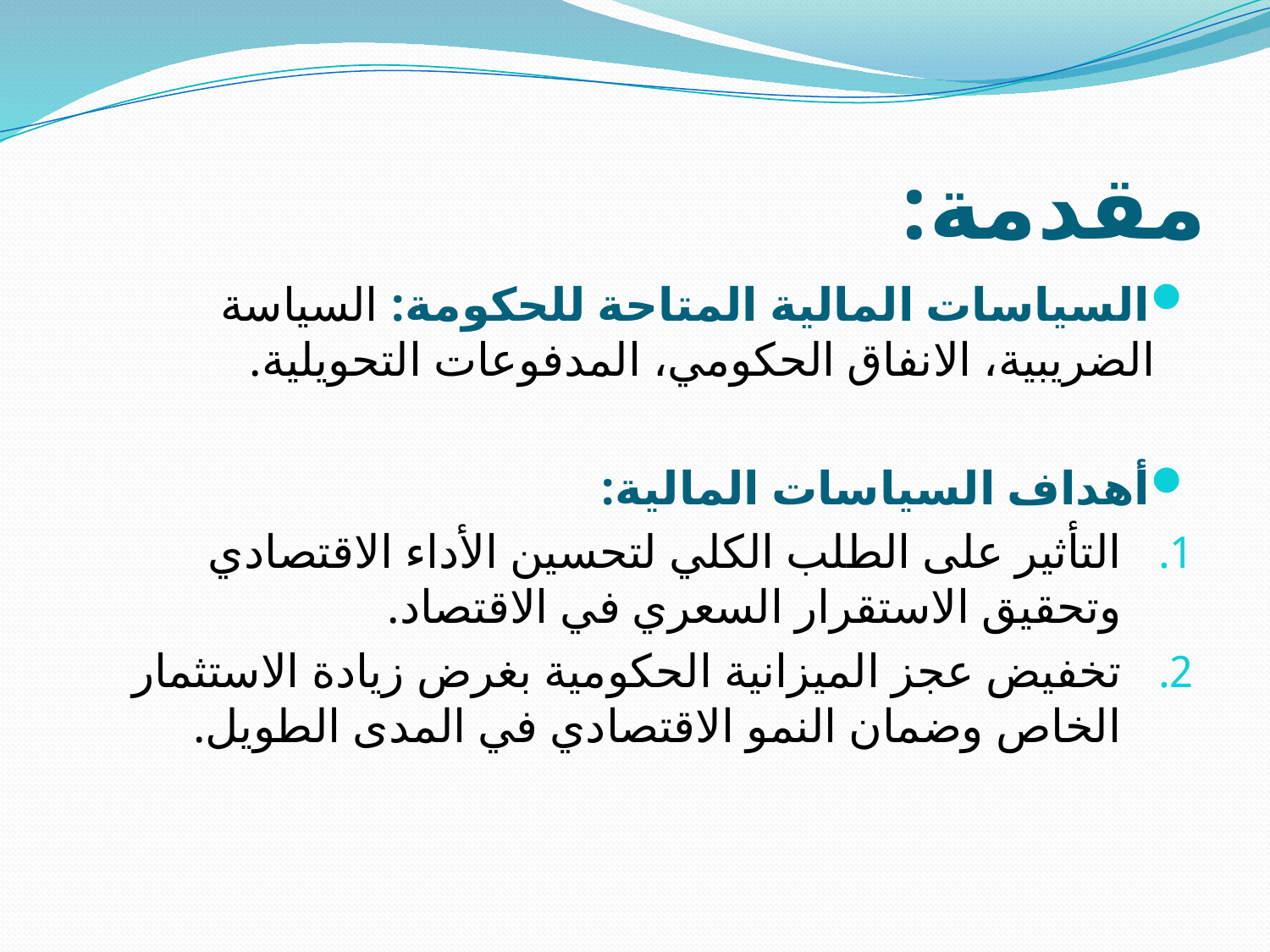

# مقدمة:
السياسات المالية المتاحة للحكومة: السياسة الضريبية، الانفاق الحكومي، المدفوعات التحويلية.

أهداف السياسات المالية:
التأثير على الطلب الكلي لتحسين الأداء الاقتصادي وتحقيق الاستقرار السعري في الاقتصاد.
تخفيض عجز الميزانية الحكومية بغرض زيادة الاستثمار الخاص وضمان النمو الاقتصادي في المدى الطويل.